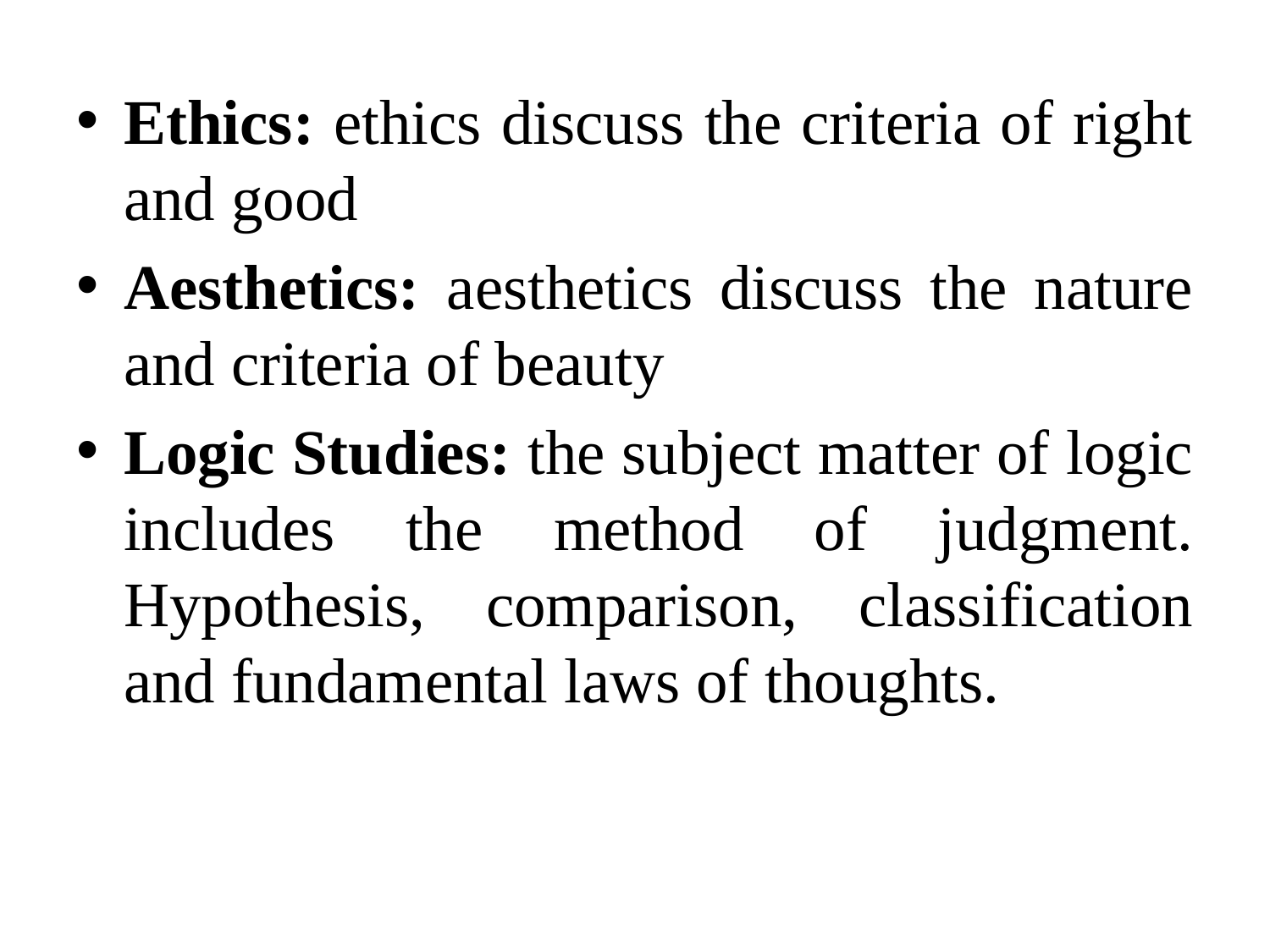

Ethics: ethics discuss the criteria of right and good
Aesthetics: aesthetics discuss the nature and criteria of beauty
Logic Studies: the subject matter of logic includes the method of judgment. Hypothesis, comparison, classification and fundamental laws of thoughts.